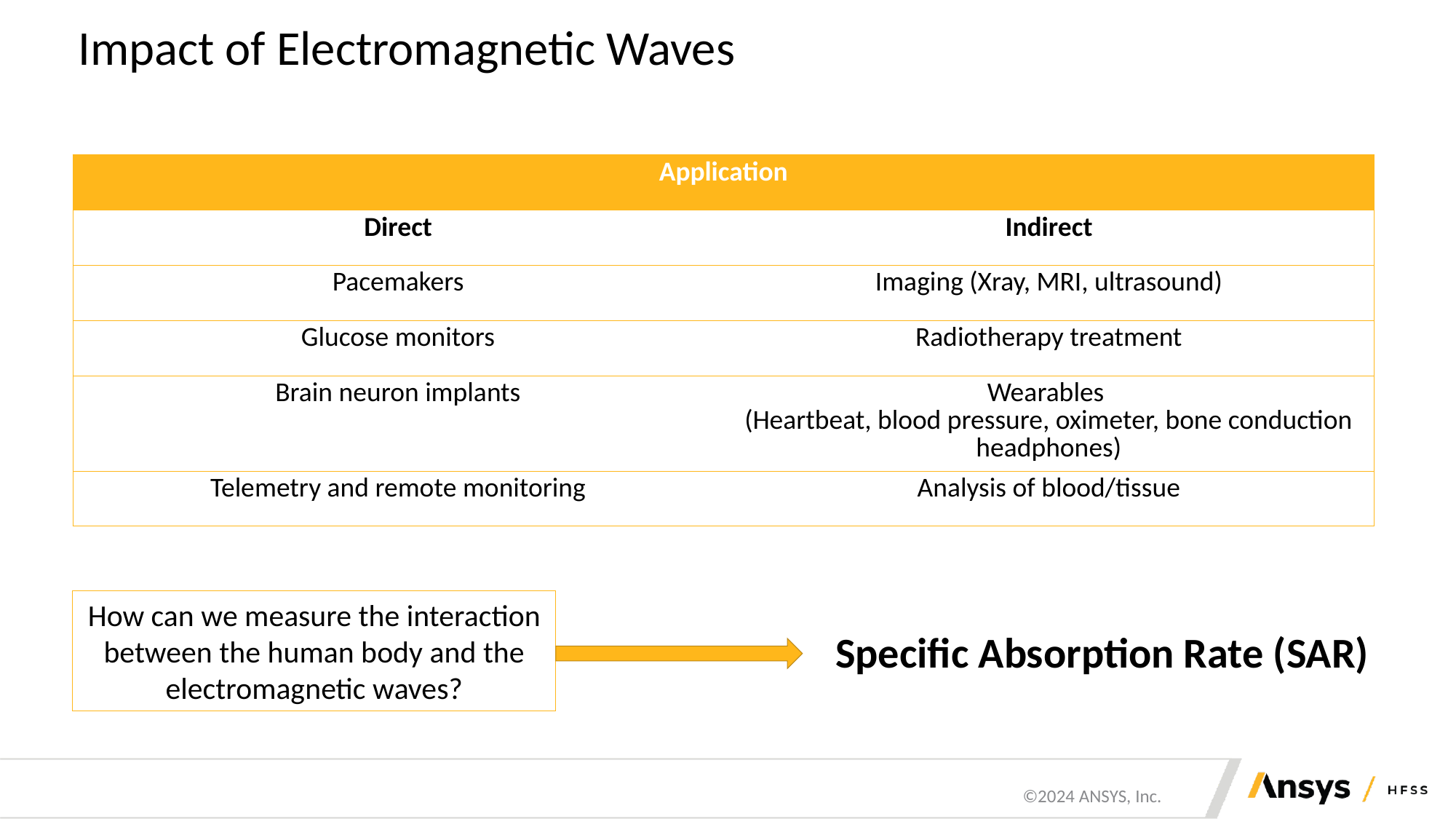

# Impact of Electromagnetic Waves
| Application |  |
| --- | --- |
| Direct | Indirect |
| Pacemakers | Imaging (Xray, MRI, ultrasound) |
| Glucose monitors | Radiotherapy treatment |
| Brain neuron implants | Wearables (Heartbeat, blood pressure, oximeter, bone conduction headphones) |
| Telemetry and remote monitoring | Analysis of blood/tissue |
How can we measure the interaction between the human body and the electromagnetic waves?
Specific Absorption Rate (SAR)